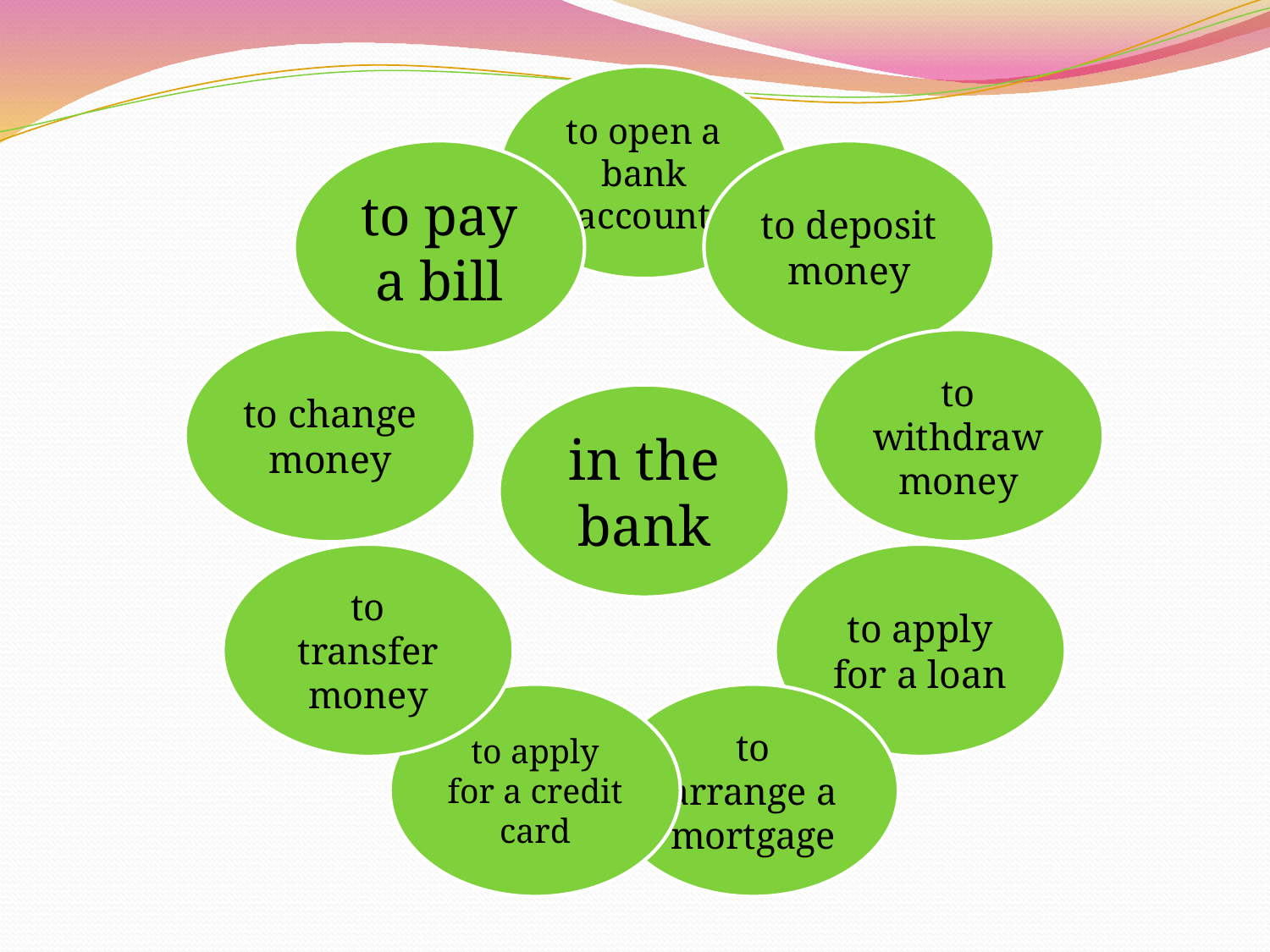

in the bank
to open a bank account
to deposit money
to withdraw money
to apply for a loan
to arrange a mortgage
to transfer money
to change money
to pay a bill
to apply for a credit card
#